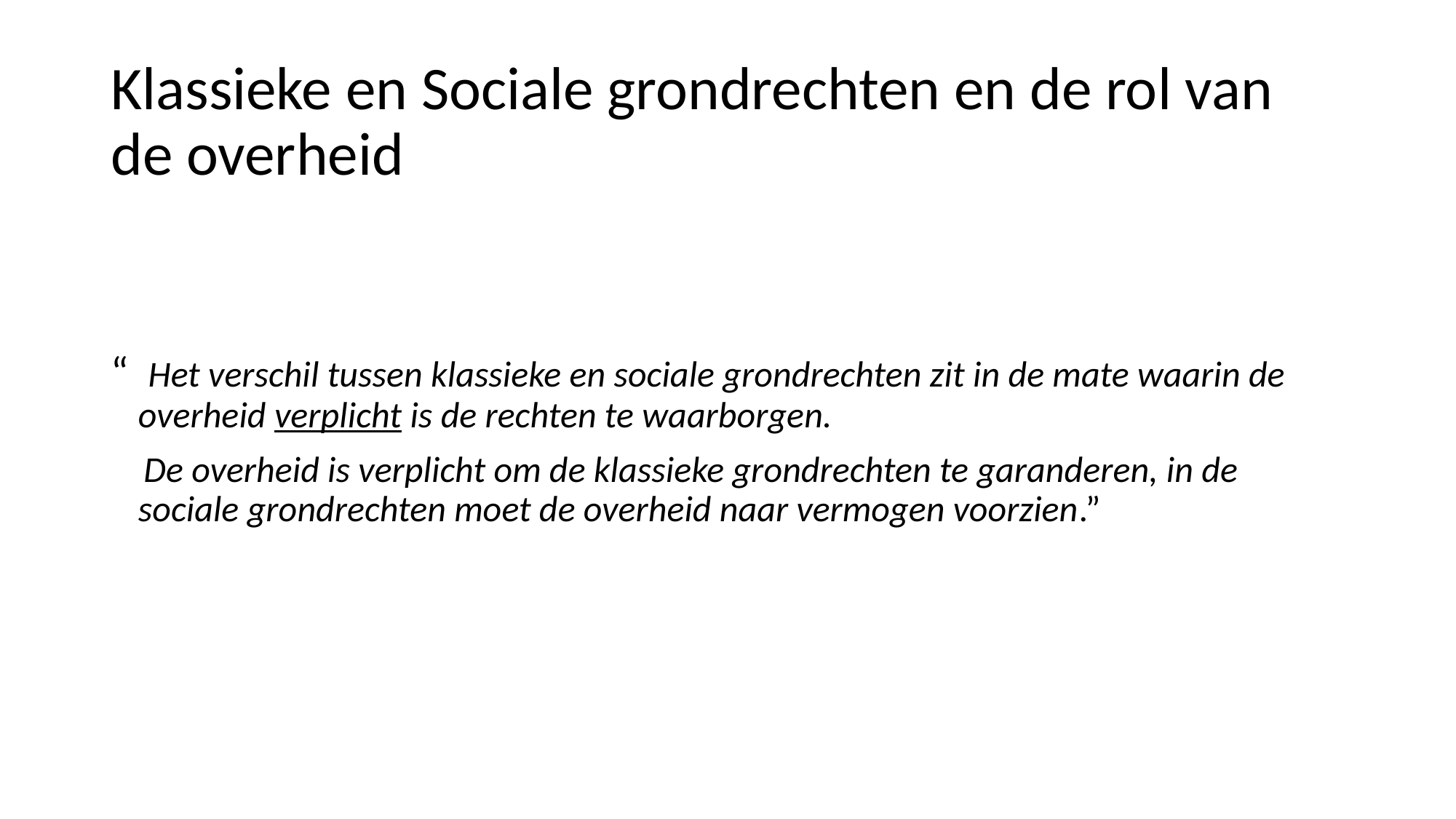

# Klassieke en Sociale grondrechten en de rol van de overheid

“  Het verschil tussen klassieke en sociale grondrechten zit in de mate waarin de overheid verplicht is de rechten te waarborgen.
    De overheid is verplicht om de klassieke grondrechten te garanderen, in de sociale grondrechten moet de overheid naar vermogen voorzien.”